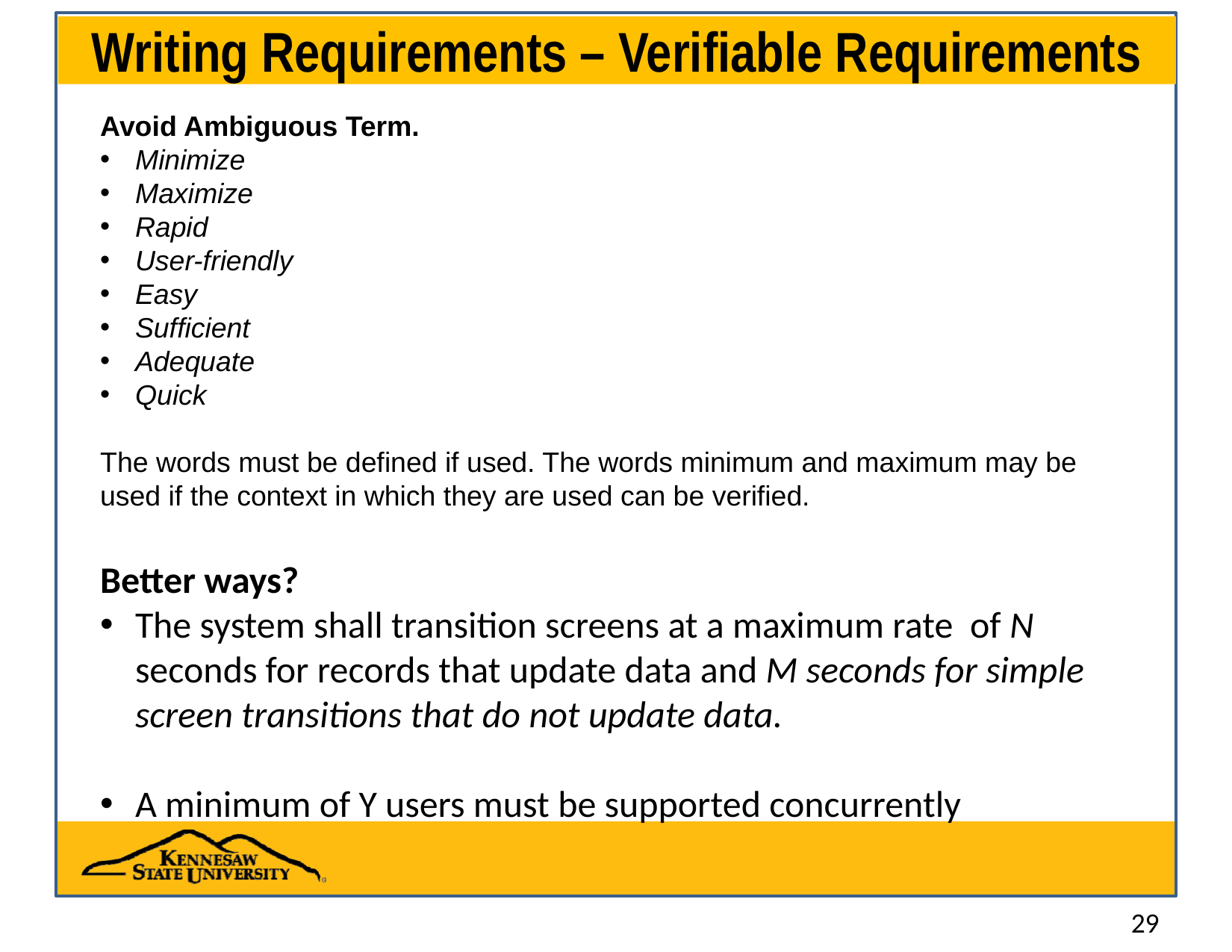

# Writing Requirements – Verifiable Requirements

Avoid Ambiguous Term.
Minimize
Maximize
Rapid
User-friendly
Easy
Sufficient
Adequate
Quick

The words must be defined if used. The words minimum and maximum may be used if the context in which they are used can be verified.
Better ways?
The system shall transition screens at a maximum rate  of N seconds for records that update data and M seconds for simple screen transitions that do not update data.

A minimum of Y users must be supported concurrently